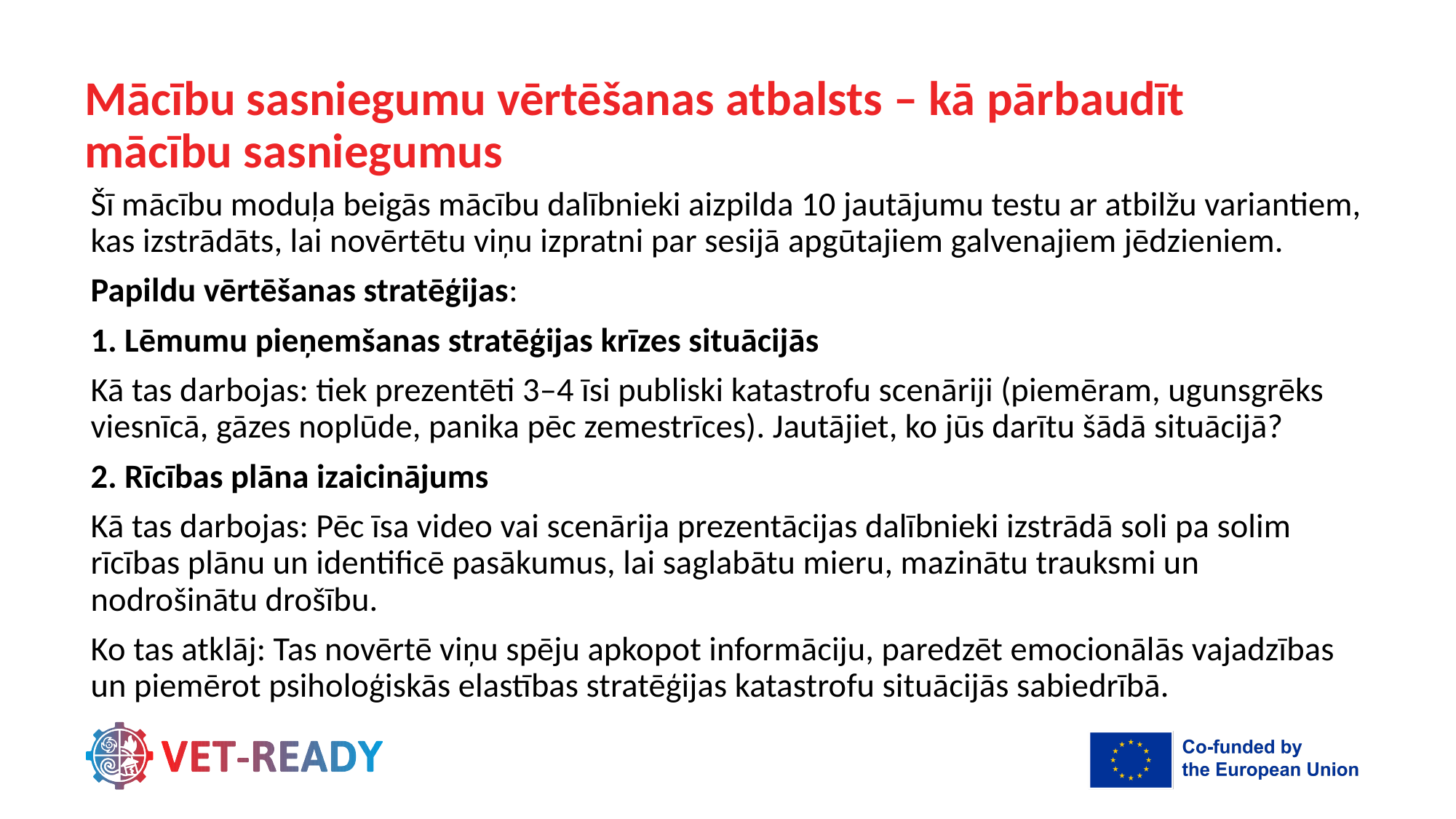

# Mācību sasniegumu vērtēšanas atbalsts – kā pārbaudīt mācību sasniegumus
Šī mācību moduļa beigās mācību dalībnieki aizpilda 10 jautājumu testu ar atbilžu variantiem, kas izstrādāts, lai novērtētu viņu izpratni par sesijā apgūtajiem galvenajiem jēdzieniem.
Papildu vērtēšanas stratēģijas:
1. Lēmumu pieņemšanas stratēģijas krīzes situācijās
Kā tas darbojas: tiek prezentēti 3–4 īsi publiski katastrofu scenāriji (piemēram, ugunsgrēks viesnīcā, gāzes noplūde, panika pēc zemestrīces). Jautājiet, ko jūs darītu šādā situācijā?
2. Rīcības plāna izaicinājums
Kā tas darbojas: Pēc īsa video vai scenārija prezentācijas dalībnieki izstrādā soli pa solim rīcības plānu un identificē pasākumus, lai saglabātu mieru, mazinātu trauksmi un nodrošinātu drošību.
Ko tas atklāj: Tas novērtē viņu spēju apkopot informāciju, paredzēt emocionālās vajadzības un piemērot psiholoģiskās elastības stratēģijas katastrofu situācijās sabiedrībā.